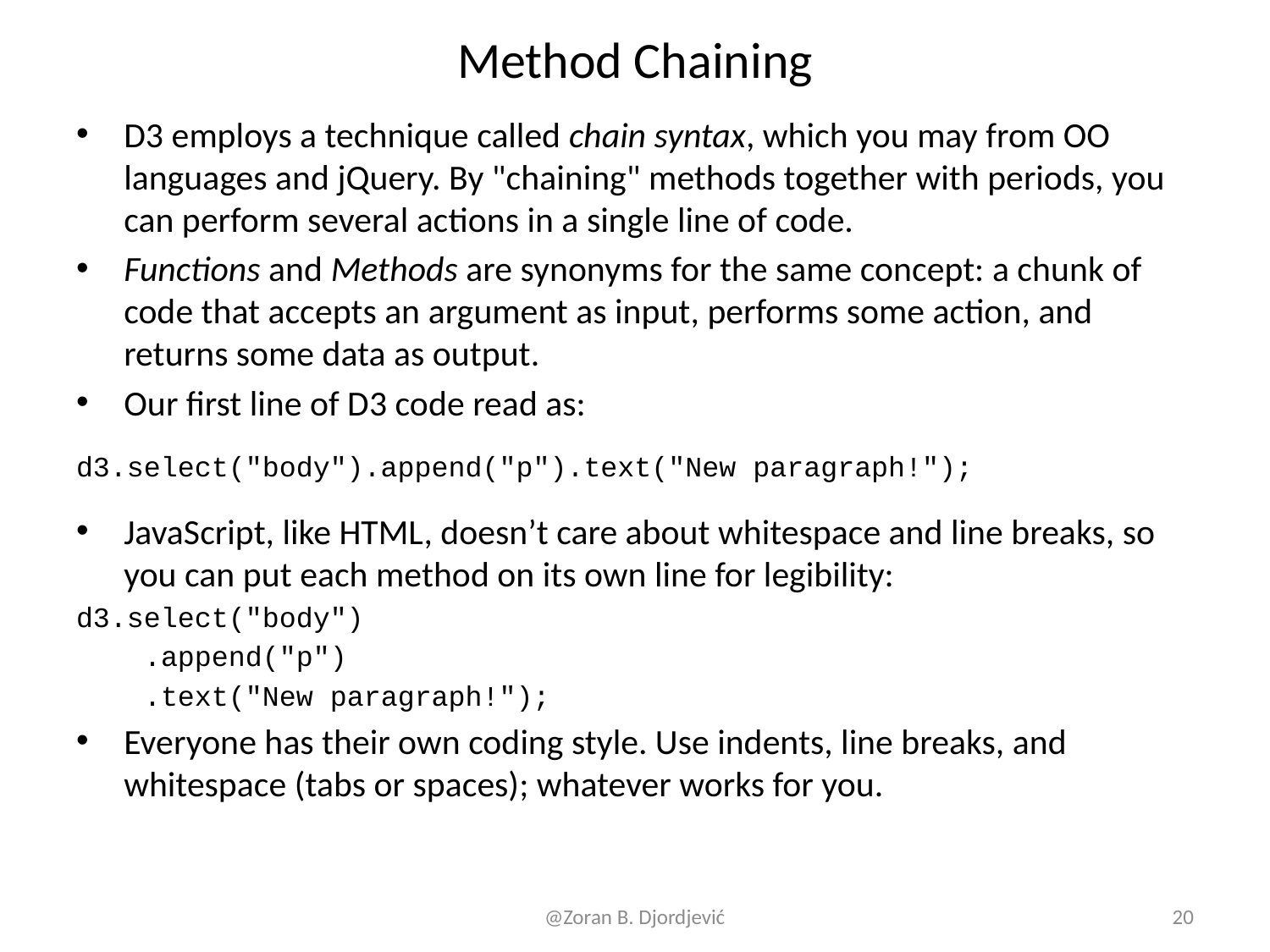

# Method Chaining
D3 employs a technique called chain syntax, which you may from OO languages and jQuery. By "chaining" methods together with periods, you can perform several actions in a single line of code.
Functions and Methods are synonyms for the same concept: a chunk of code that accepts an argument as input, performs some action, and returns some data as output.
Our first line of D3 code read as:

d3.select("body").append("p").text("New paragraph!");

JavaScript, like HTML, doesn’t care about whitespace and line breaks, so you can put each method on its own line for legibility:
d3.select("body")
    .append("p")
    .text("New paragraph!");
Everyone has their own coding style. Use indents, line breaks, and whitespace (tabs or spaces); whatever works for you.

@Zoran B. Djordjević
20